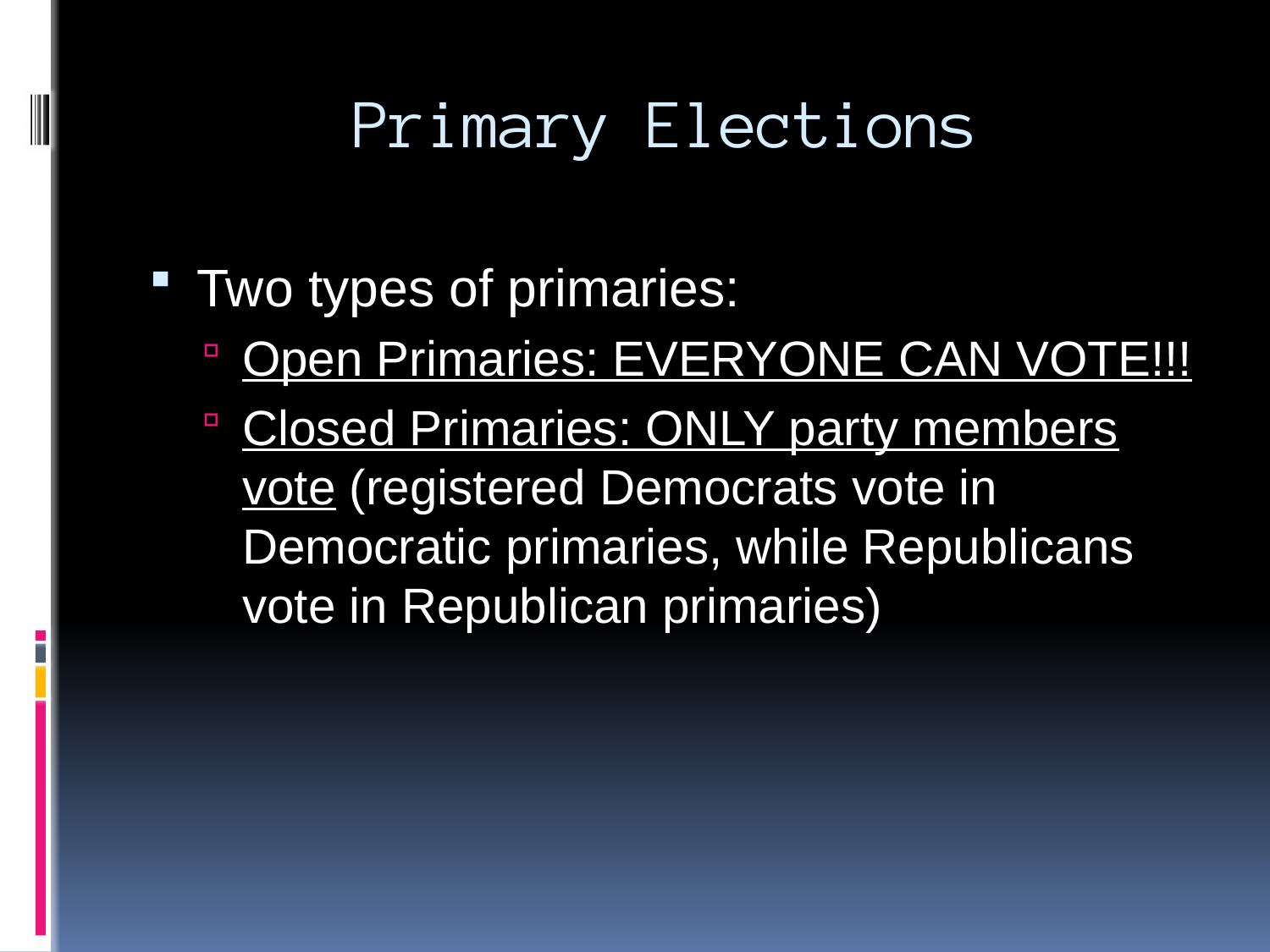

# Primary Elections
Two types of primaries:
Open Primaries: EVERYONE CAN VOTE!!!
Closed Primaries: ONLY party members vote (registered Democrats vote in Democratic primaries, while Republicans vote in Republican primaries)